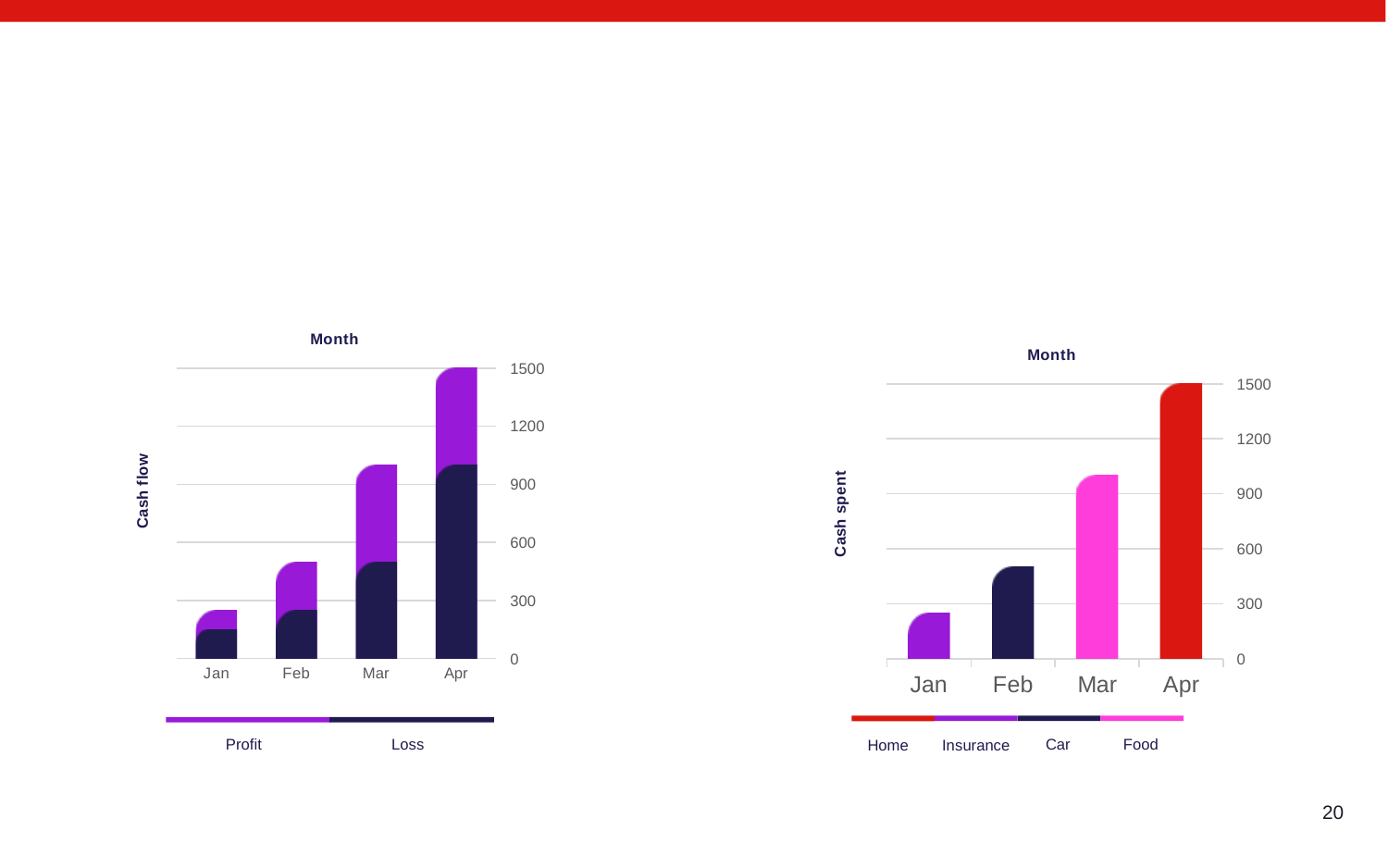

#

### Chart: Month

| Category | Series 2 | Series 1 |
|---|---|---|
| Jan | 250.0 | 150.0 |
| Feb | 500.0 | 250.0 |
| Mar | 1000.0 | 500.0 |
| Apr | 1500.0 | 1000.0 |

### Chart: Month

| Category | Series 1 |
|---|---|
| Jan | 250.0 |
| Feb | 500.0 |
| Mar | 1000.0 |
| Apr | 1500.0 |

Profit
Loss
Car
Food
Home
Insurance
20